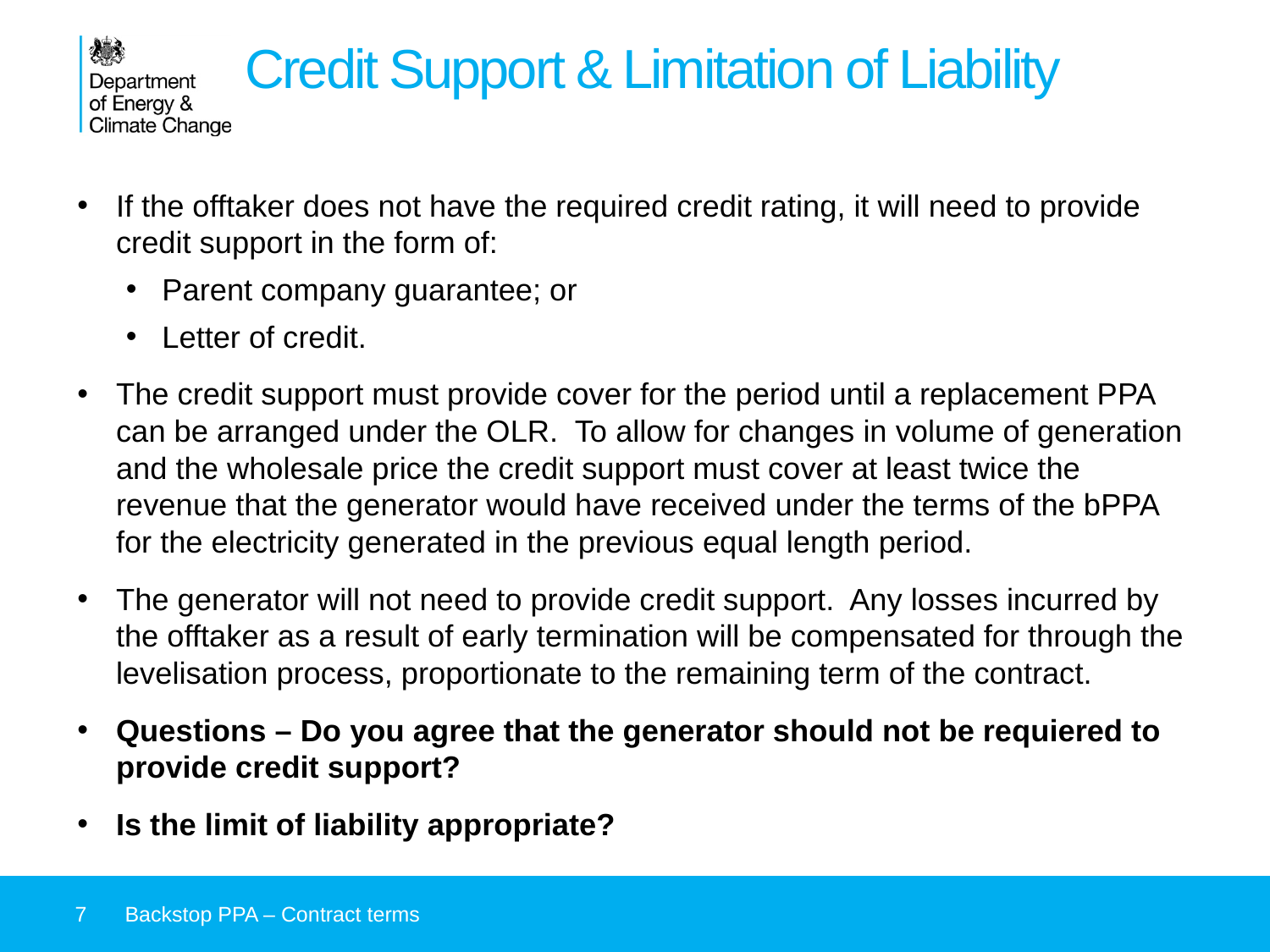

# Credit Support & Limitation of Liability
If the offtaker does not have the required credit rating, it will need to provide credit support in the form of:
Parent company guarantee; or
Letter of credit.
The credit support must provide cover for the period until a replacement PPA can be arranged under the OLR.  To allow for changes in volume of generation and the wholesale price the credit support must cover at least twice the revenue that the generator would have received under the terms of the bPPA for the electricity generated in the previous equal length period.
The generator will not need to provide credit support.  Any losses incurred by the offtaker as a result of early termination will be compensated for through the levelisation process, proportionate to the remaining term of the contract.
Questions – Do you agree that the generator should not be requiered to provide credit support?
Is the limit of liability appropriate?
7
Backstop PPA – Contract terms